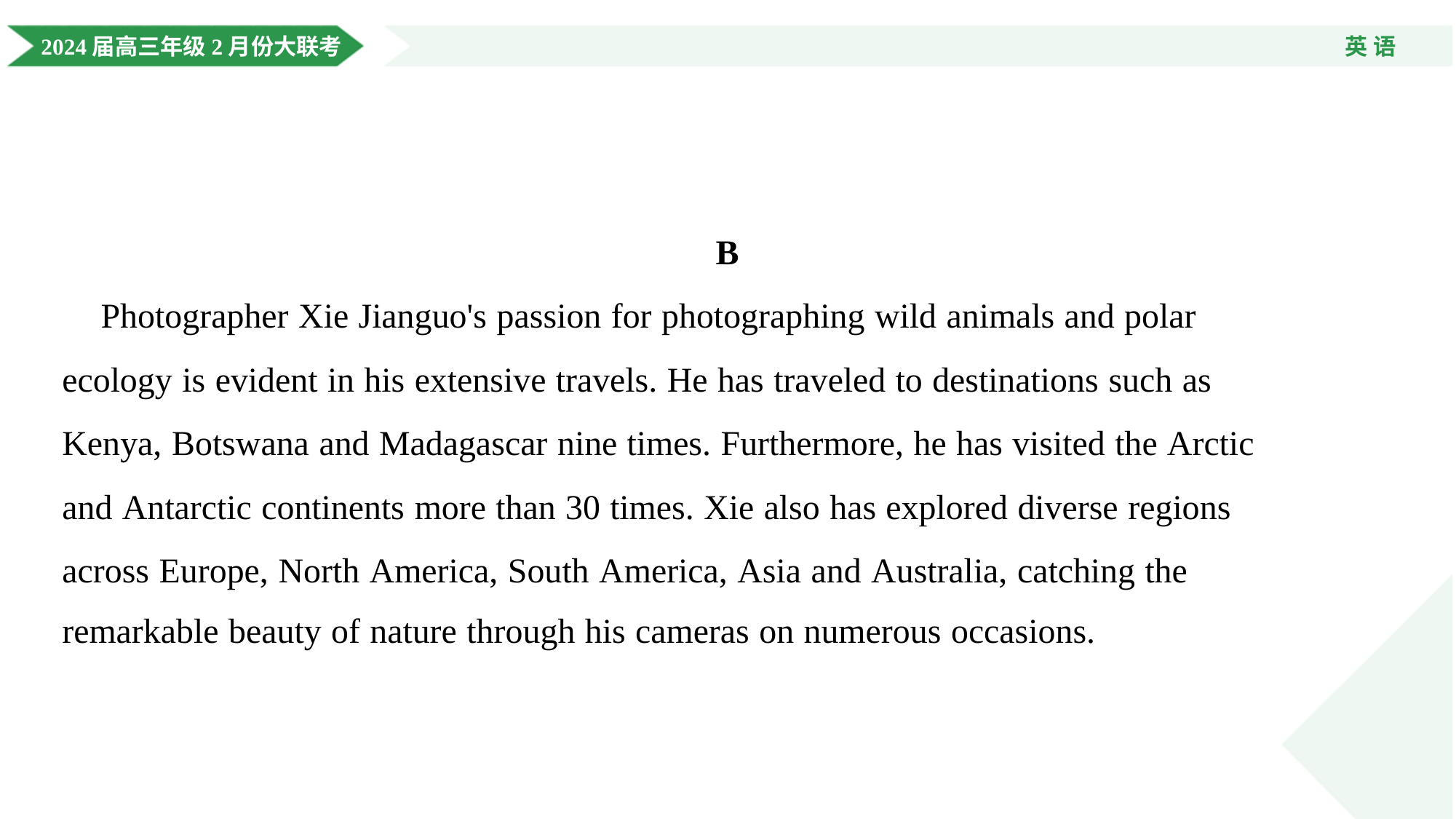

B
    Photographer Xie Jianguo's passion for photographing wild animals and polar
ecology is evident in his extensive travels. He has traveled to destinations such as
Kenya, Botswana and Madagascar nine times. Furthermore, he has visited the Arctic
and Antarctic continents more than 30 times. Xie also has explored diverse regions
across Europe, North America, South America, Asia and Australia, catching the
remarkable beauty of nature through his cameras on numerous occasions.